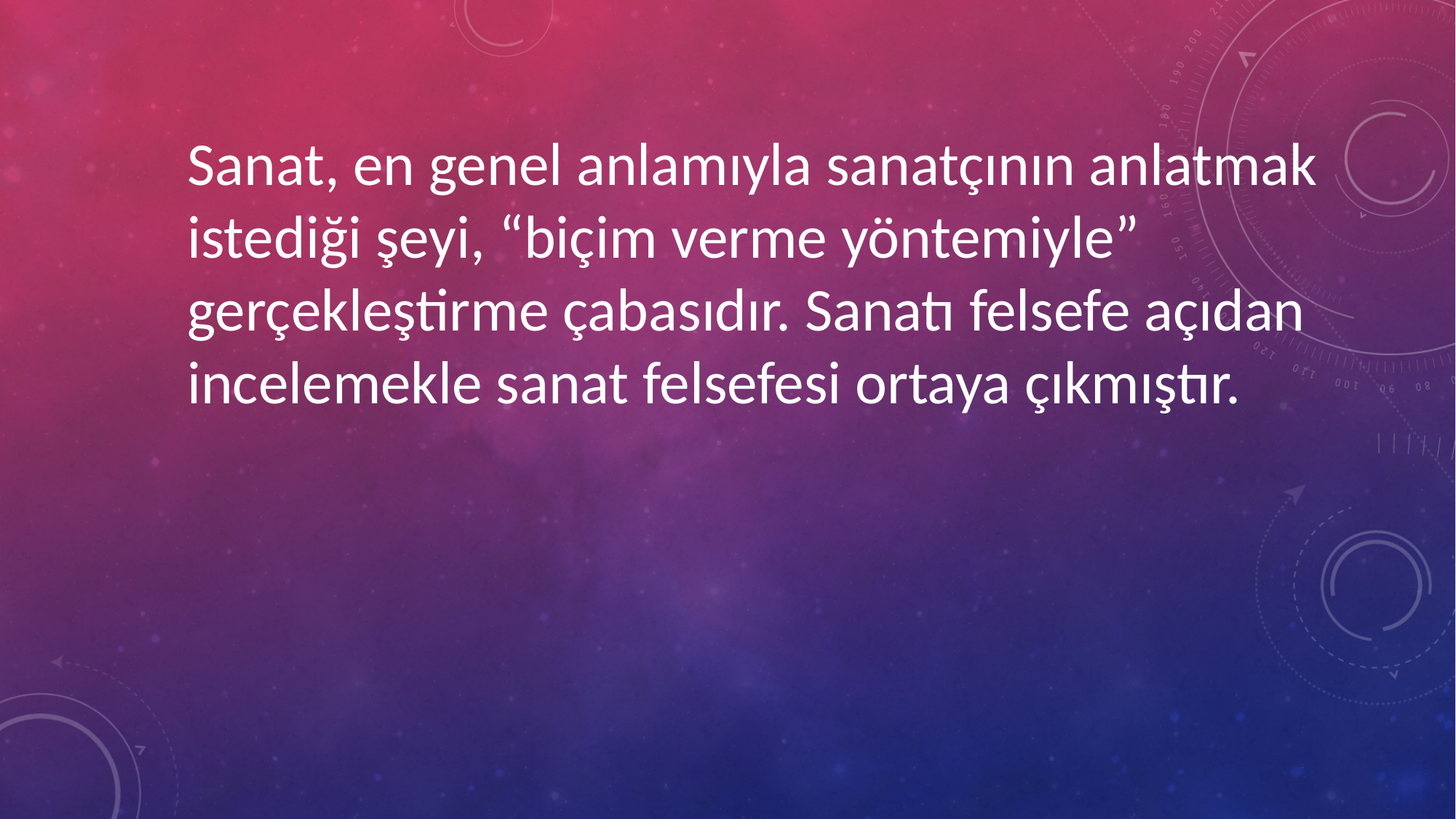

Sanat, en genel anlamıyla sanatçının anlatmak
istediği şeyi, “biçim verme yöntemiyle”
gerçekleştirme çabasıdır. Sanatı felsefe açıdan
incelemekle sanat felsefesi ortaya çıkmıştır.